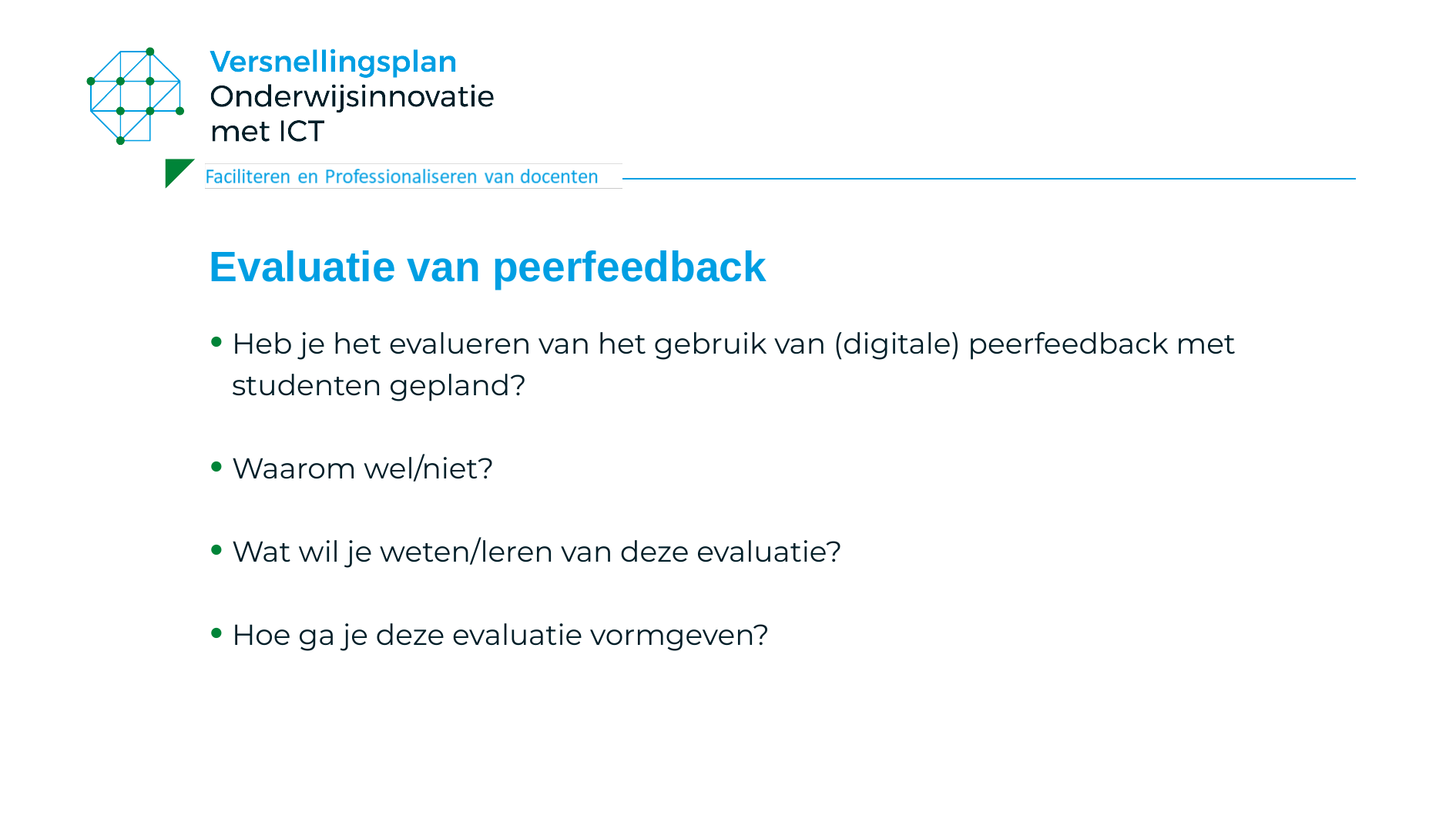

# Evaluatie van peerfeedback
Heb je het evalueren van het gebruik van (digitale) peerfeedback met studenten gepland?

Waarom wel/niet?

Wat wil je weten/leren van deze evaluatie?

Hoe ga je deze evaluatie vormgeven?